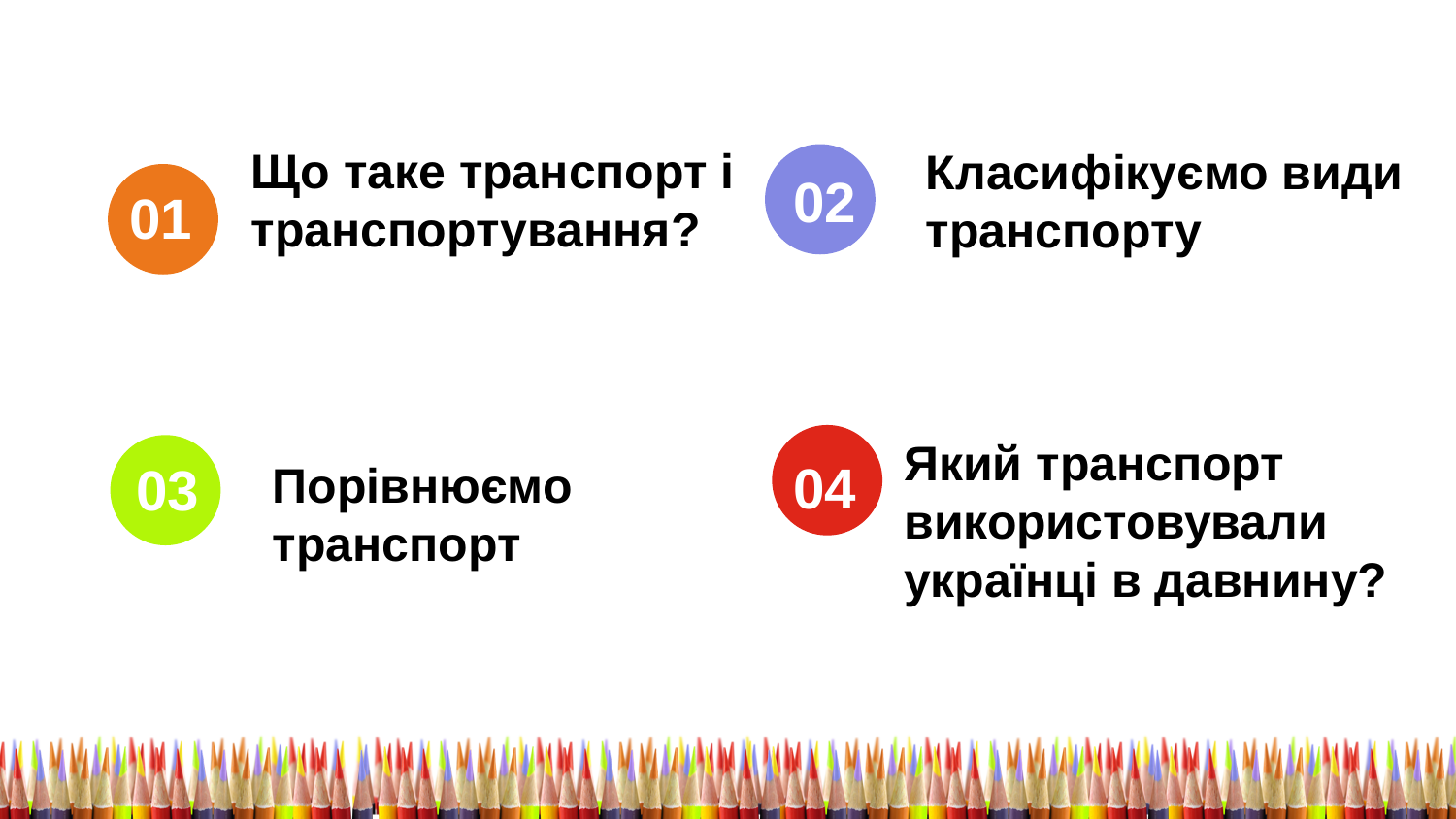

Що таке транспорт і транспортування?
Класифікуємо види
транспорту

02
01

Який транспорт
використовували
українці в давнину?

Порівнюємо транспорт
04
03